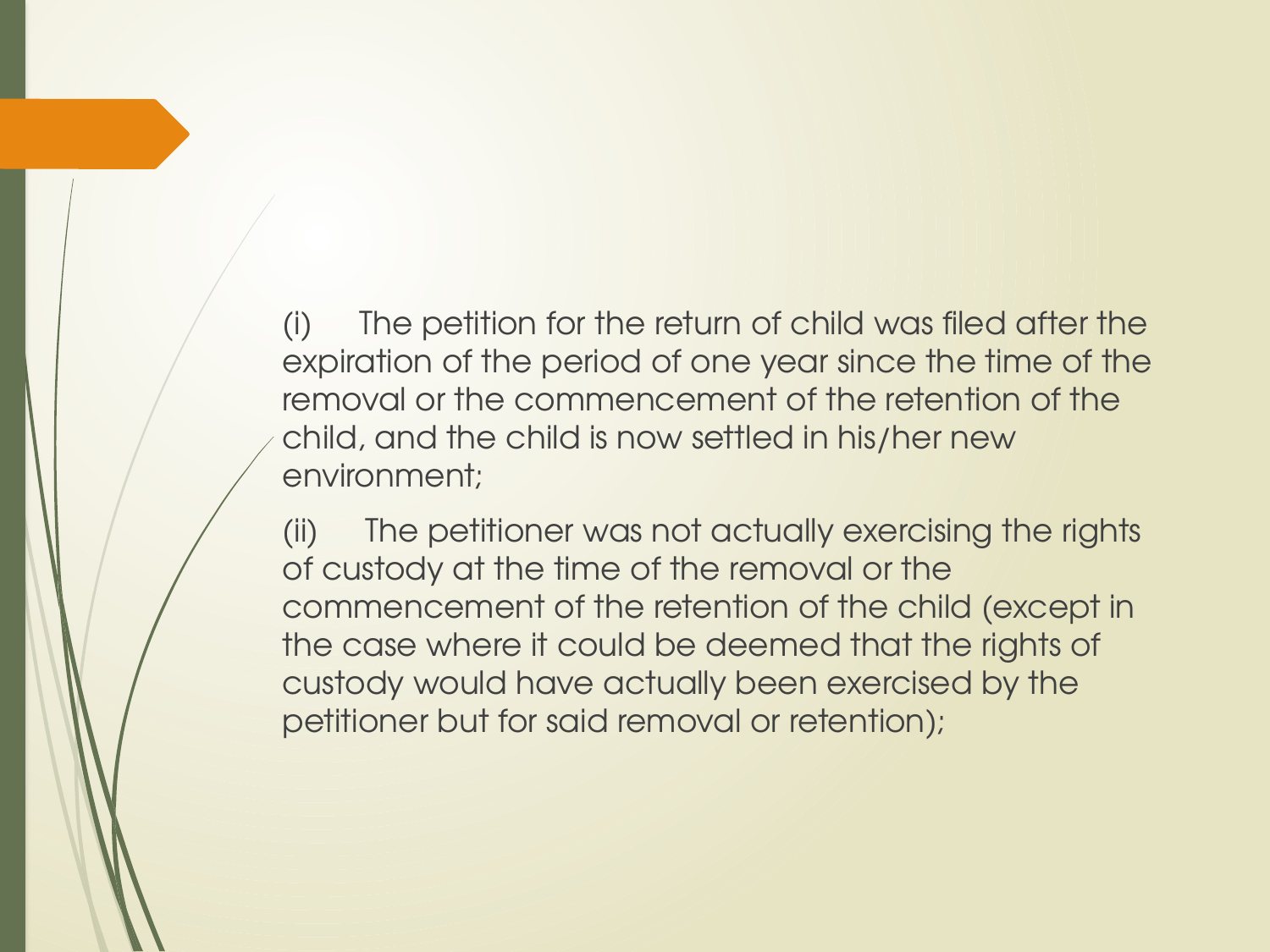

#
(i)　The petition for the return of child was filed after the expiration of the period of one year since the time of the removal or the commencement of the retention of the child, and the child is now settled in his/her new environment;
(ii)　The petitioner was not actually exercising the rights of custody at the time of the removal or the commencement of the retention of the child (except in the case where it could be deemed that the rights of custody would have actually been exercised by the petitioner but for said removal or retention);